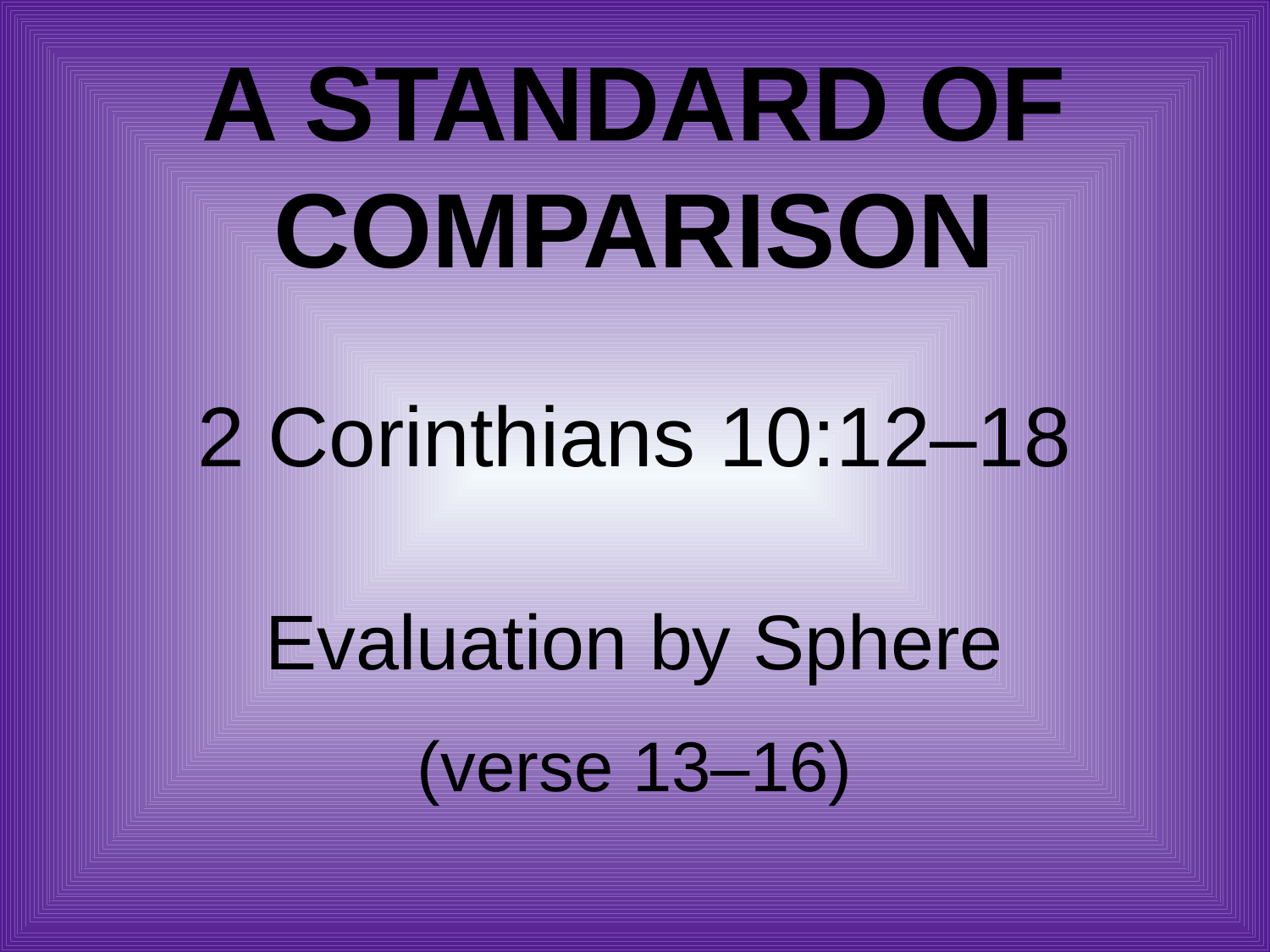

# A Standard of Comparison
2 Corinthians 10:12–18

Evaluation by Sphere
(verse 13–16)